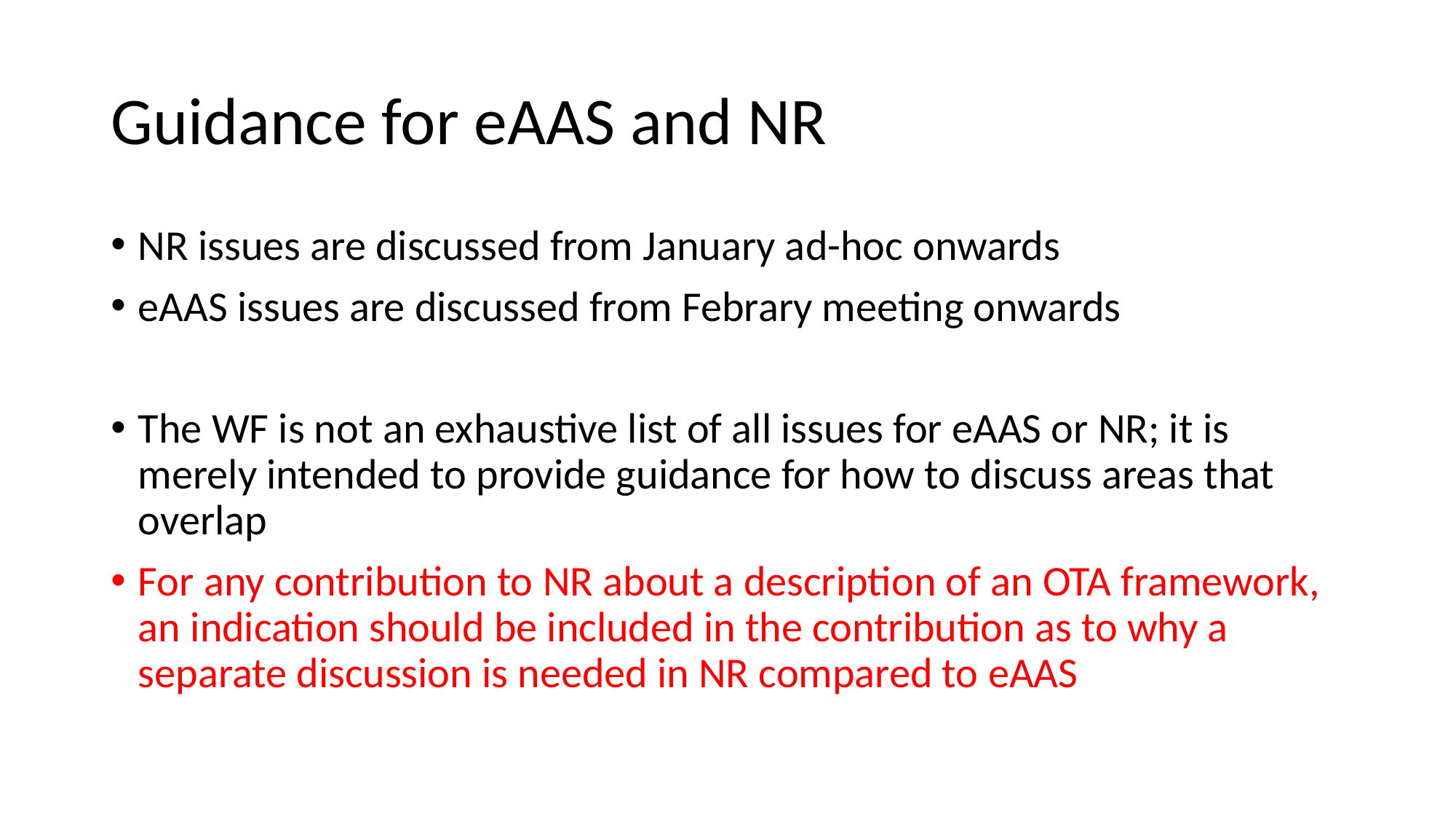

# Guidance for eAAS and NR
NR issues are discussed from January ad-hoc onwards
eAAS issues are discussed from Febrary meeting onwards

The WF is not an exhaustive list of all issues for eAAS or NR; it is merely intended to provide guidance for how to discuss areas that overlap
For any contribution to NR about a description of an OTA framework, an indication should be included in the contribution as to why a separate discussion is needed in NR compared to eAAS